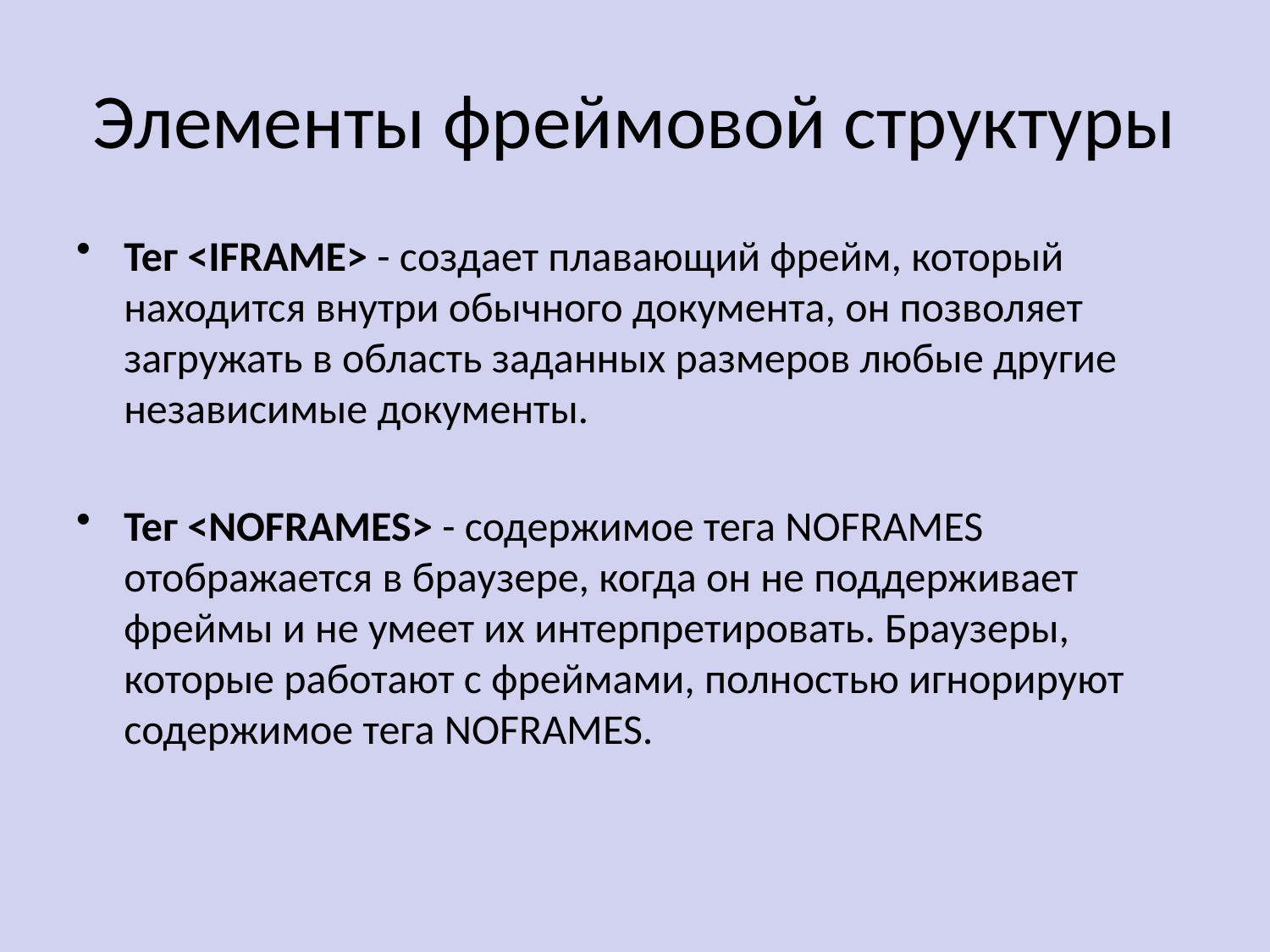

# Элементы фреймовой структуры
Тег <IFRAME> - создает плавающий фрейм, который находится внутри обычного документа, он позволяет загружать в область заданных размеров любые другие независимые документы.

Тег <NOFRAMES> - содержимое тега NOFRAMES отображается в браузере, когда он не поддерживает фреймы и не умеет их интерпретировать. Браузеры, которые работают с фреймами, полностью игнорируют содержимое тега NOFRAMES.